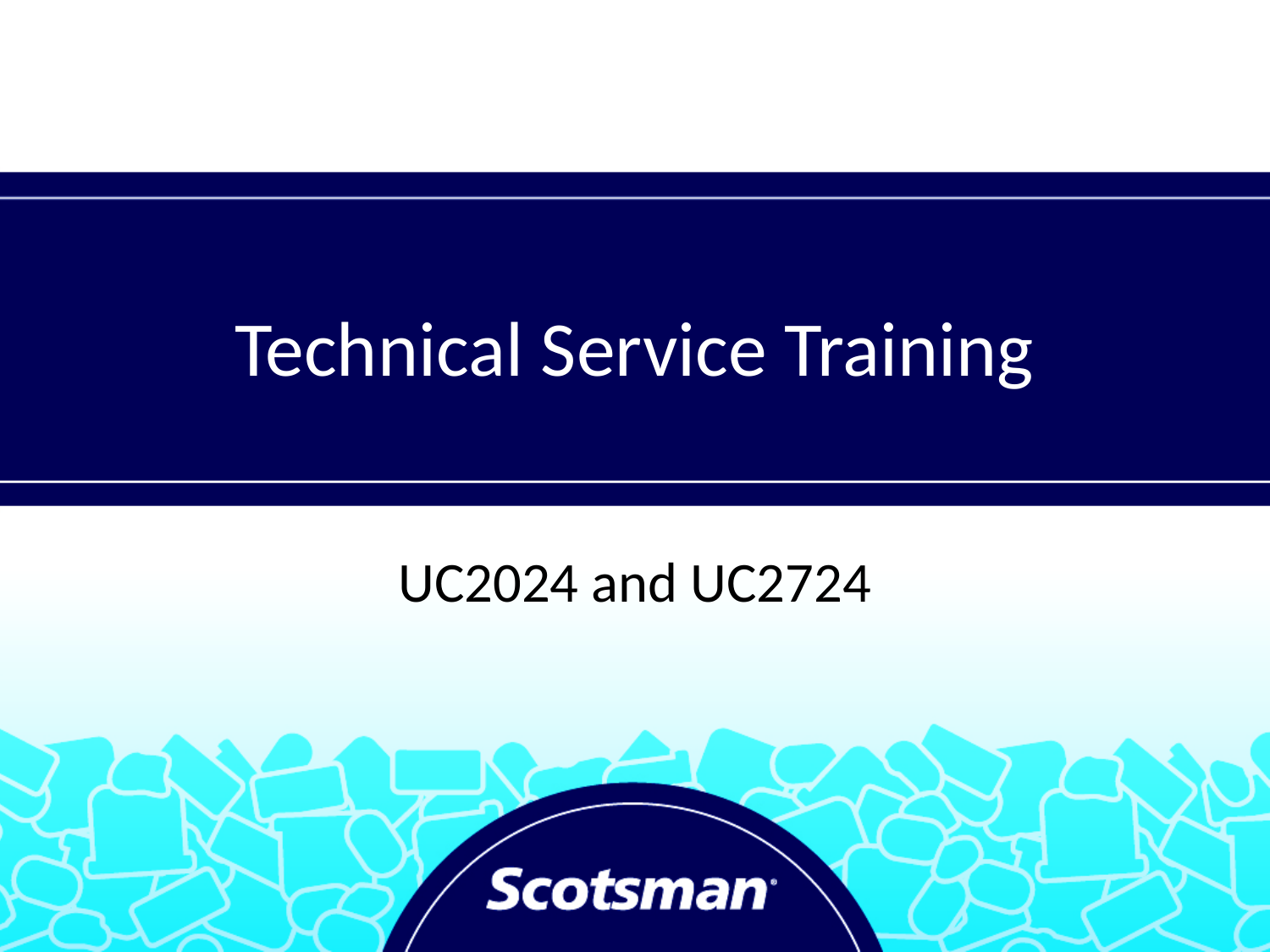

# Technical Service Training
UC2024 and UC2724